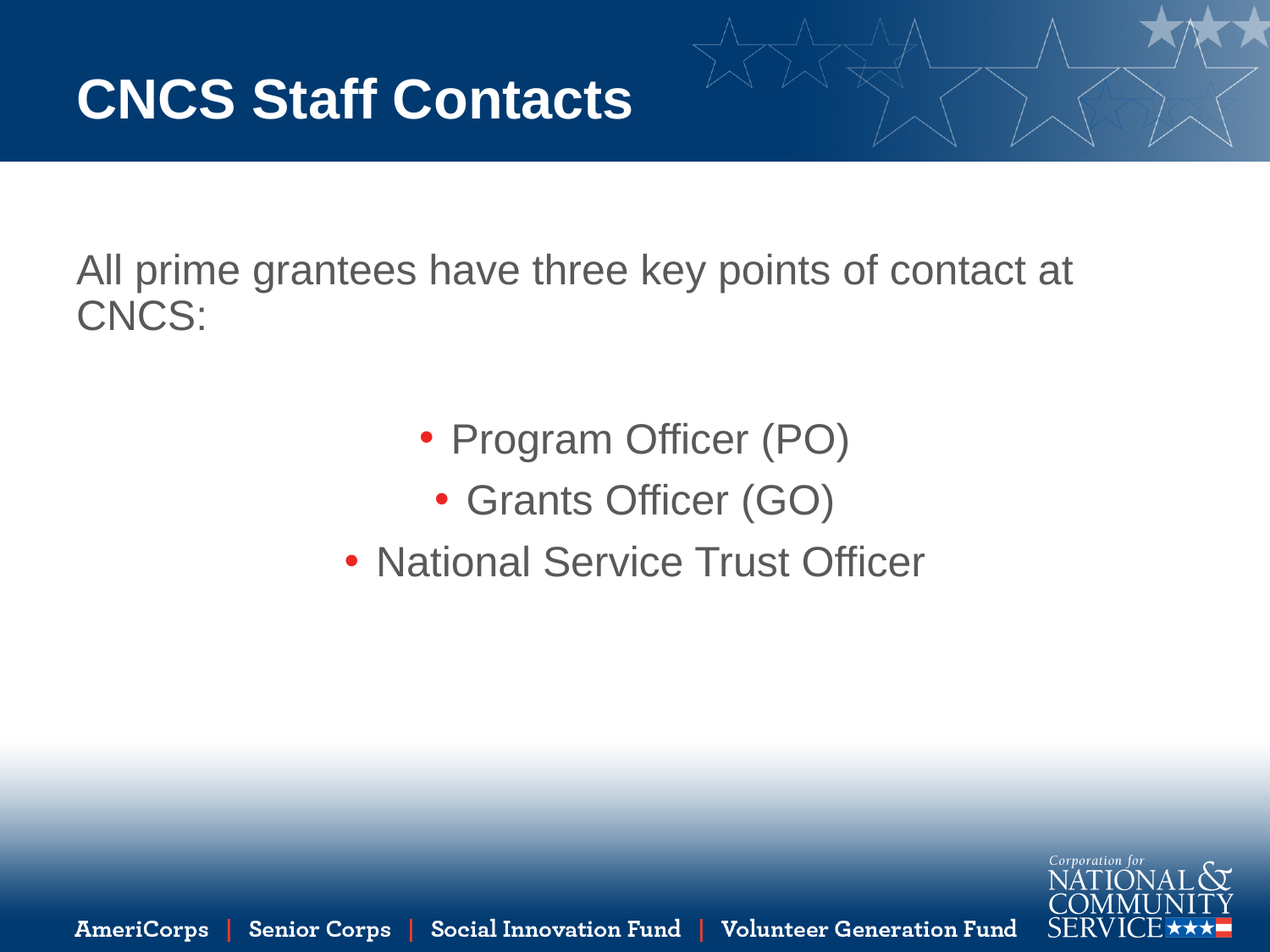

# CNCS Staff Contacts

All prime grantees have three key points of contact at CNCS:

Program Officer (PO)
Grants Officer (GO)
National Service Trust Officer